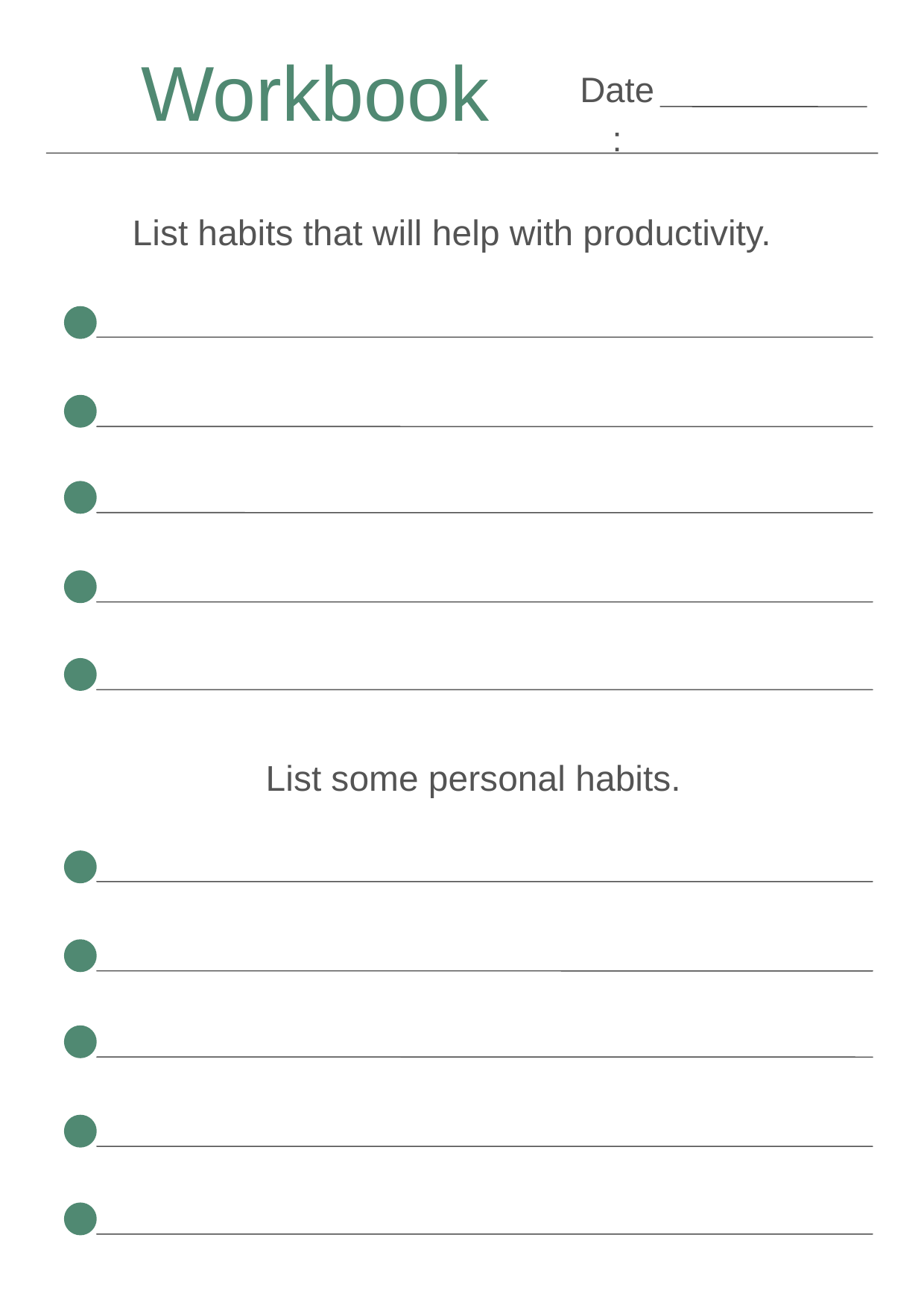

Workbook
Date:

List habits that will help with productivity.

List some personal habits.